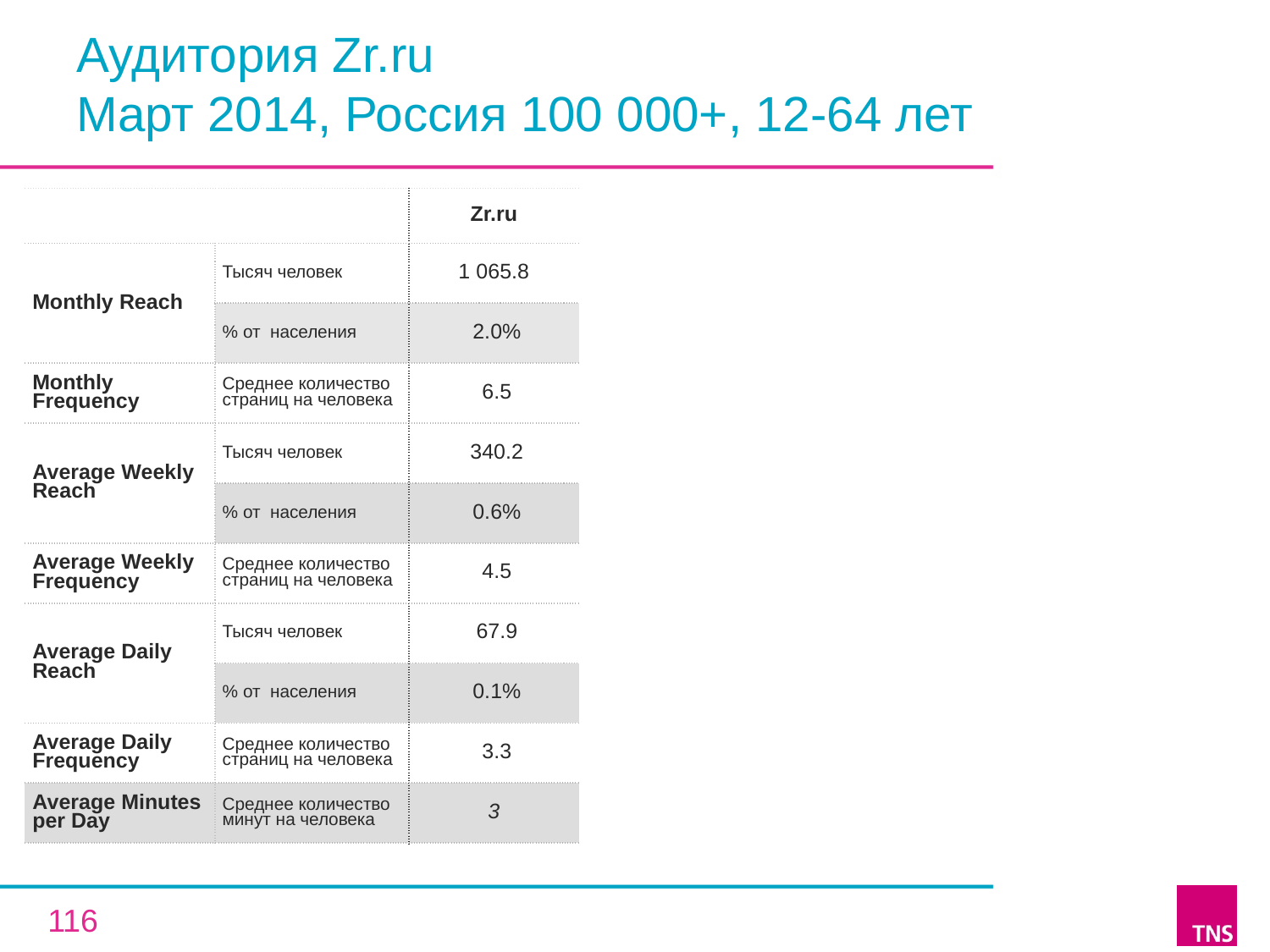

# Аудитория Zr.ru Март 2014, Россия 100 000+, 12-64 лет
|  |  | Zr.ru |
| --- | --- | --- |
| Monthly Reach | Тысяч человек | 1 065.8 |
|  | % от населения | 2.0% |
| Monthly Frequency | Среднее количество страниц на человека | 6.5 |
| Average Weekly Reach | Тысяч человек | 340.2 |
|  | % от населения | 0.6% |
| Average Weekly Frequency | Среднее количество страниц на человека | 4.5 |
| Average Daily Reach | Тысяч человек | 67.9 |
|  | % от населения | 0.1% |
| Average Daily Frequency | Среднее количество страниц на человека | 3.3 |
| Average Minutes per Day | Среднее количество минут на человека | 3 |

116